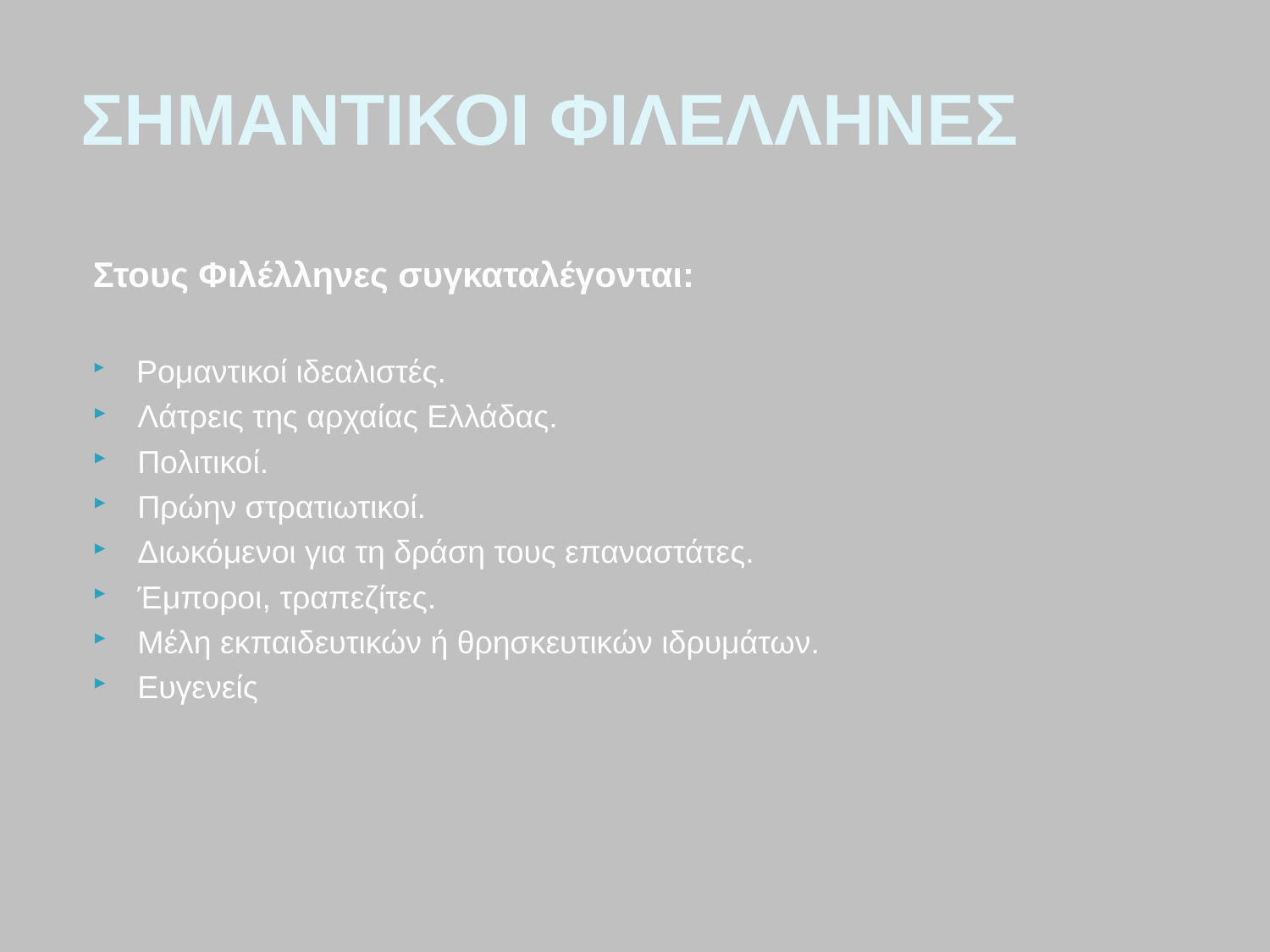

ΣΗΜΑΝΤΙΚΟΙ ΦΙΛΕΛΛΗΝΕΣ
Στους Φιλέλληνες συγκαταλέγονται:

 Ρομαντικοί ιδεαλιστές.
 Λάτρεις της αρχαίας Ελλάδας.
 Πολιτικοί.
 Πρώην στρατιωτικοί.
 Διωκόμενοι για τη δράση τους επαναστάτες.
 Έμποροι, τραπεζίτες.
 Μέλη εκπαιδευτικών ή θρησκευτικών ιδρυμάτων.
 Ευγενείς